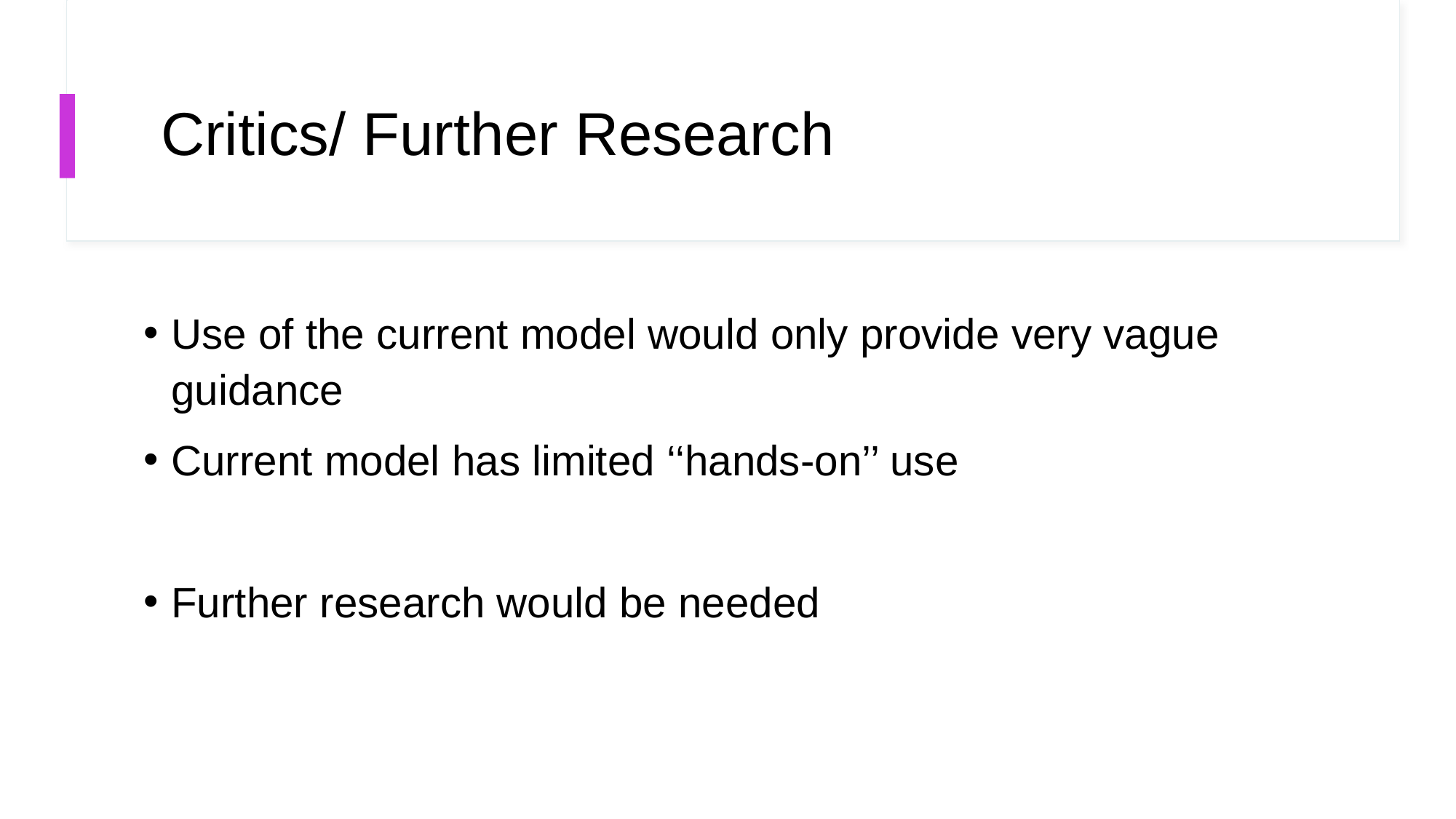

# Critics/ Further Research
Use of the current model would only provide very vague guidance
Current model has limited ‘‘hands-on’’ use

Further research would be needed